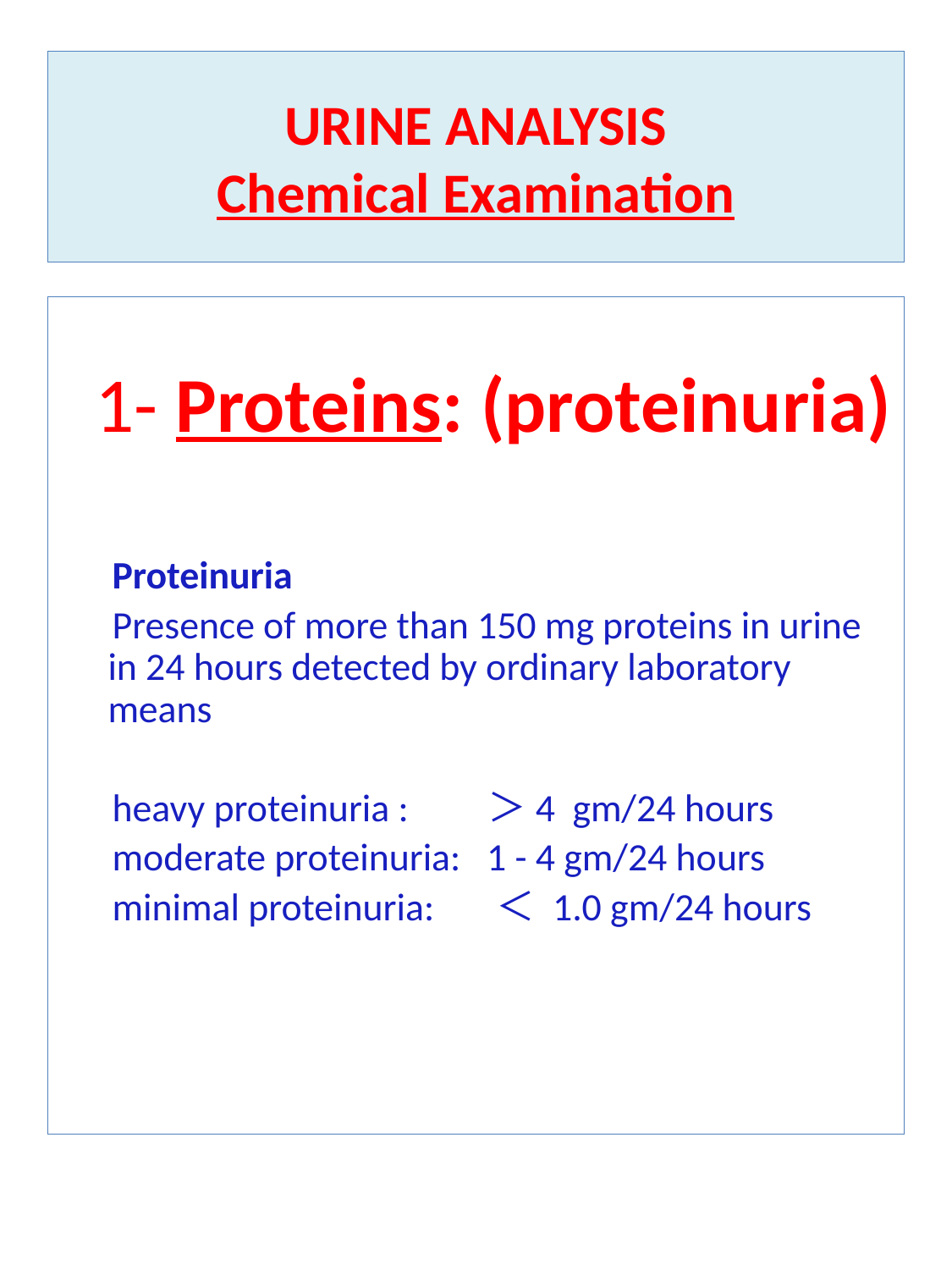

# URINE ANALYSIS Chemical Examination

    1- Proteins: (proteinuria)

      Proteinuria
      Presence of more than 150 mg proteins in urine in 24 hours detected by ordinary laboratory means

      heavy proteinuria :        ＞4  gm/24 hours
      moderate proteinuria:   1 - 4 gm/24 hours
      minimal proteinuria:      ＜ 1.0 gm/24 hours